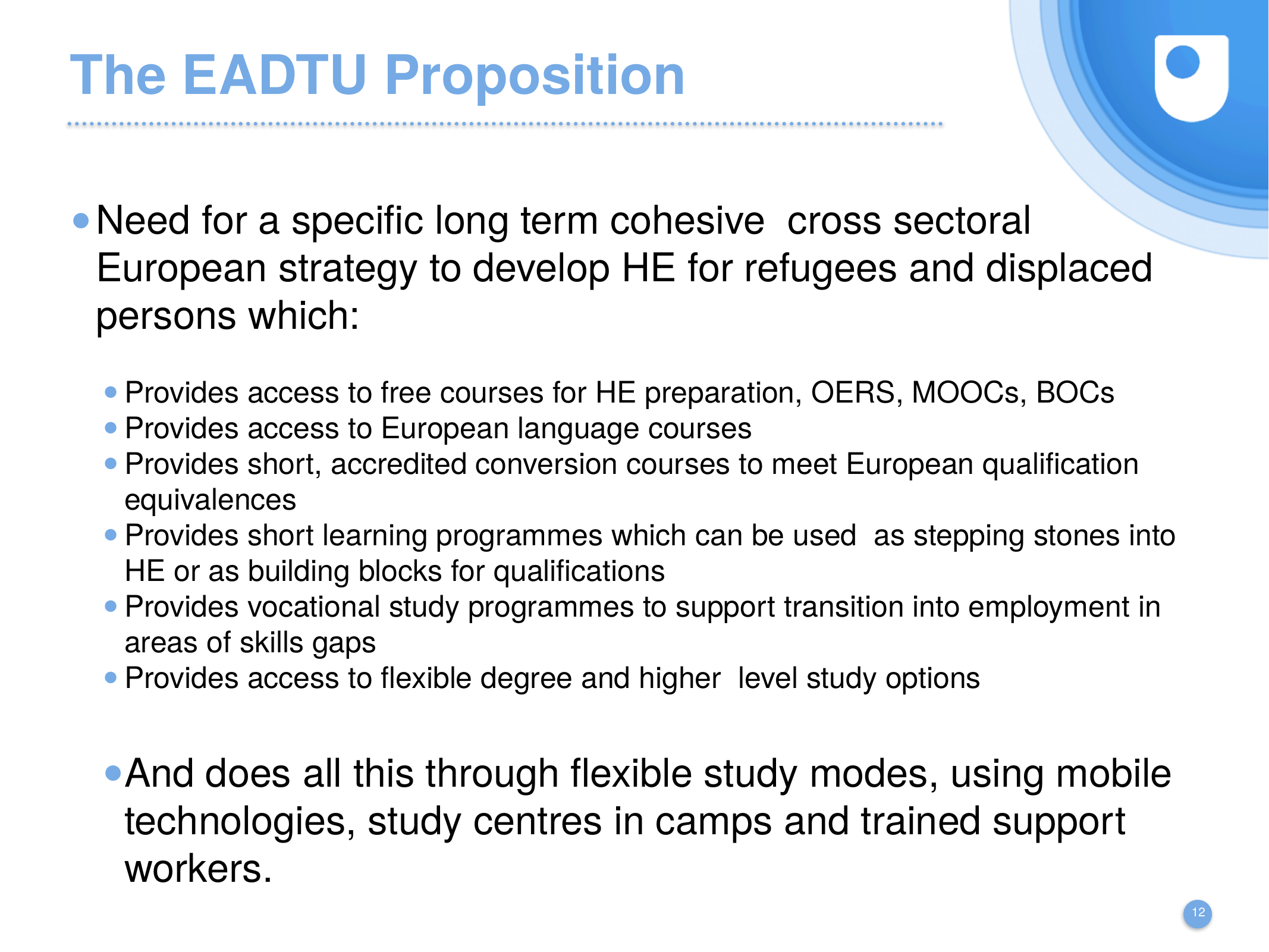

# The EADTU Proposition
Need for a specific long term cohesive  cross sectoral European strategy to develop HE for refugees and displaced persons which:

Provides access to free courses for HE preparation, OERS, MOOCs, BOCs
Provides access to European language courses
Provides short, accredited conversion courses to meet European qualification equivalences
Provides short learning programmes which can be used  as stepping stones into HE or as building blocks for qualifications
Provides vocational study programmes to support transition into employment in areas of skills gaps
Provides access to flexible degree and higher  level study options

And does all this through flexible study modes, using mobile technologies, study centres in camps and trained support workers.

12